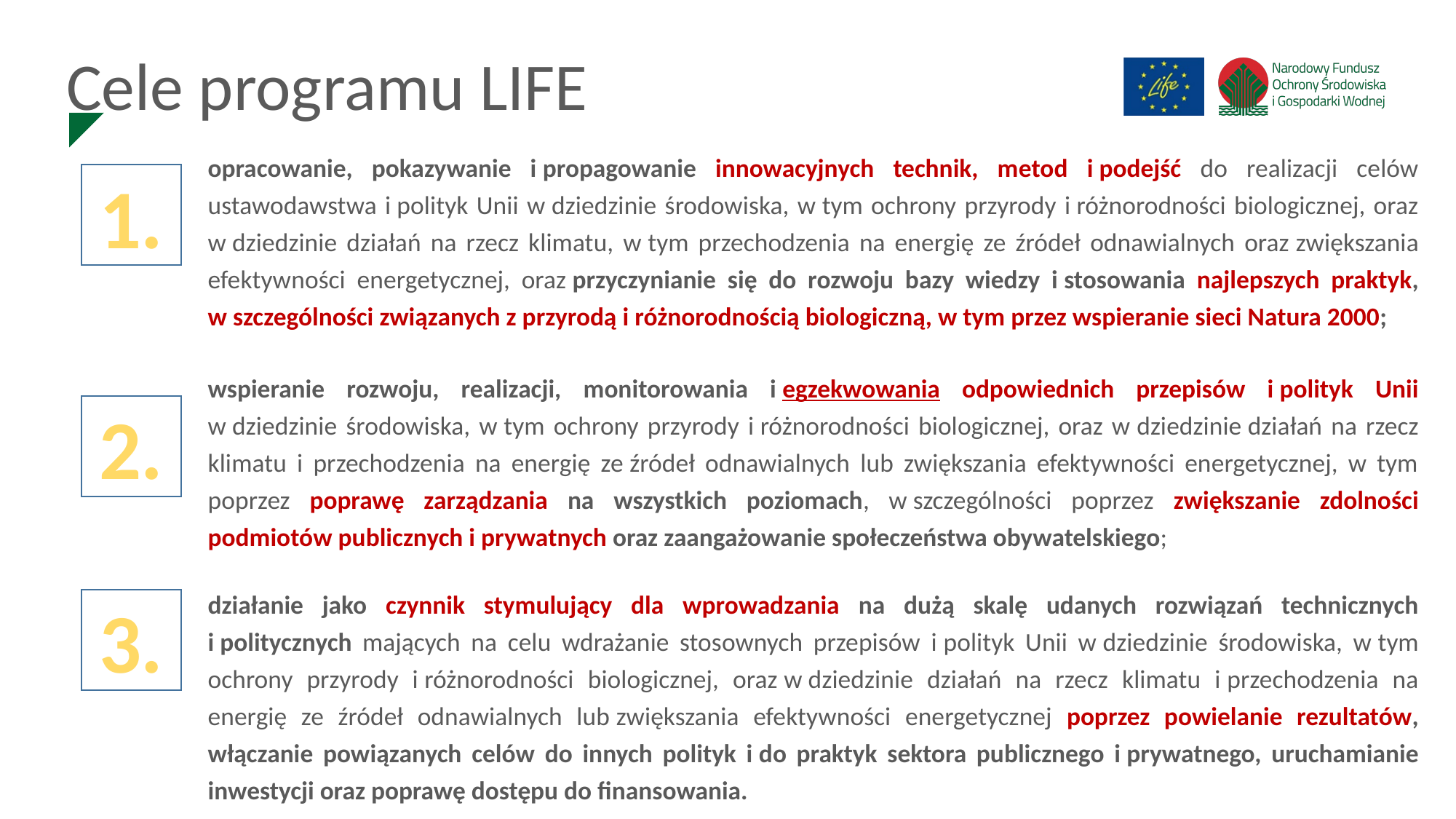

Cele programu LIFE
opracowanie, pokazywanie i propagowanie innowacyjnych technik, metod i podejść do realizacji celów ustawodawstwa i polityk Unii w dziedzinie środowiska, w tym ochrony przyrody i różnorodności biologicznej, oraz w dziedzinie działań na rzecz klimatu, w tym przechodzenia na energię ze źródeł odnawialnych oraz zwiększania efektywności energetycznej, oraz przyczynianie się do rozwoju bazy wiedzy i stosowania najlepszych praktyk, w szczególności związanych z przyrodą i różnorodnością biologiczną, w tym przez wspieranie sieci Natura 2000;

wspieranie rozwoju, realizacji, monitorowania i egzekwowania odpowiednich przepisów i polityk Unii w dziedzinie środowiska, w tym ochrony przyrody i różnorodności biologicznej, oraz w dziedzinie działań na rzecz klimatu i przechodzenia na energię ze źródeł odnawialnych lub zwiększania efektywności energetycznej, w tym poprzez poprawę zarządzania na wszystkich poziomach, w szczególności poprzez zwiększanie zdolności podmiotów publicznych i prywatnych oraz zaangażowanie społeczeństwa obywatelskiego;

działanie jako czynnik stymulujący dla wprowadzania na dużą skalę udanych rozwiązań technicznych i politycznych mających na celu wdrażanie stosownych przepisów i polityk Unii w dziedzinie środowiska, w tym ochrony przyrody i różnorodności biologicznej, oraz w dziedzinie działań na rzecz klimatu i przechodzenia na energię ze źródeł odnawialnych lub zwiększania efektywności energetycznej poprzez powielanie rezultatów, włączanie powiązanych celów do innych polityk i do praktyk sektora publicznego i prywatnego, uruchamianie inwestycji oraz poprawę dostępu do finansowania.

1.
2.
3.